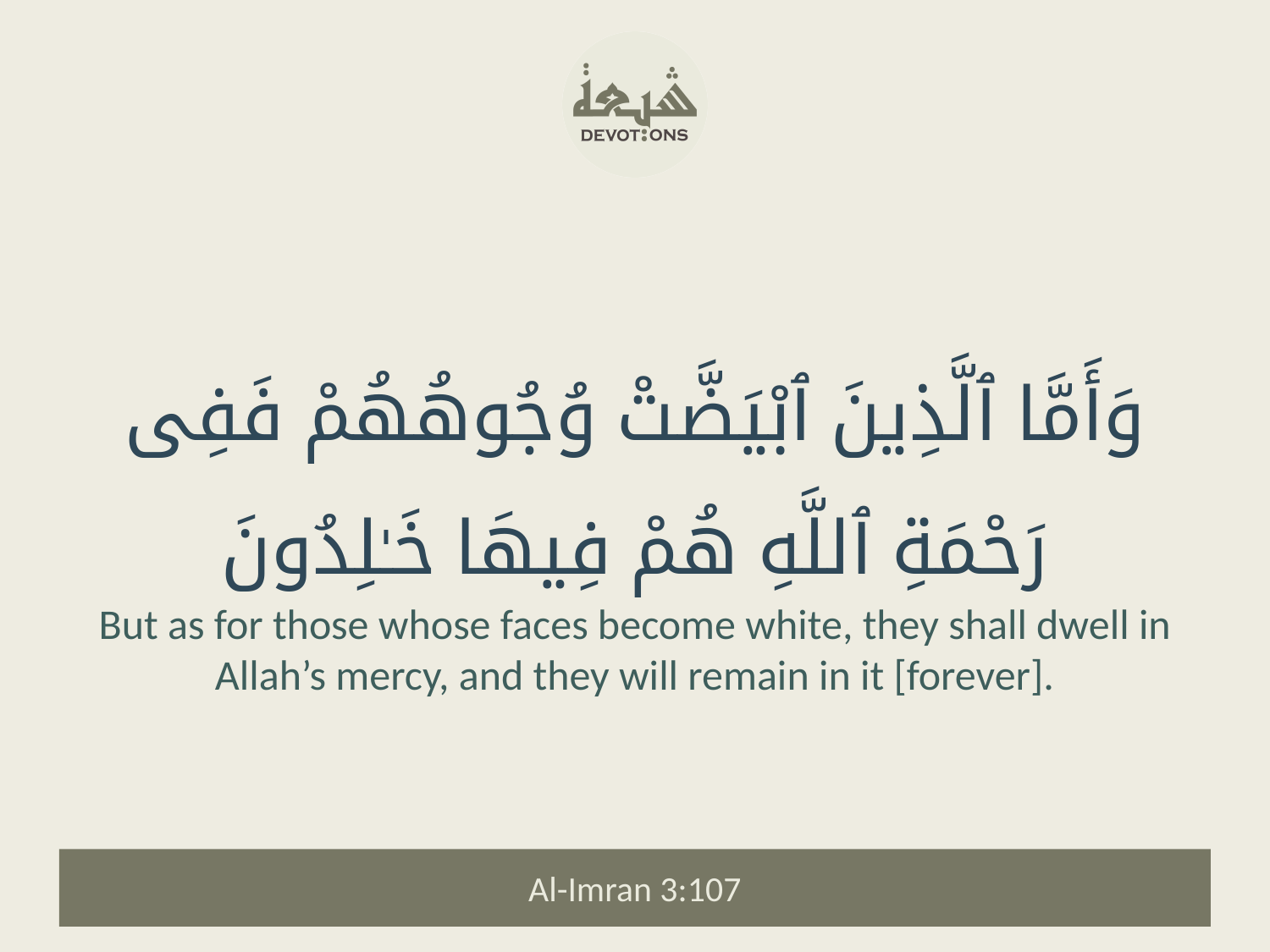

وَأَمَّا ٱلَّذِينَ ٱبْيَضَّتْ وُجُوهُهُمْ فَفِى رَحْمَةِ ٱللَّهِ هُمْ فِيهَا خَـٰلِدُونَ
But as for those whose faces become white, they shall dwell in Allah’s mercy, and they will remain in it [forever].
Al-Imran 3:107